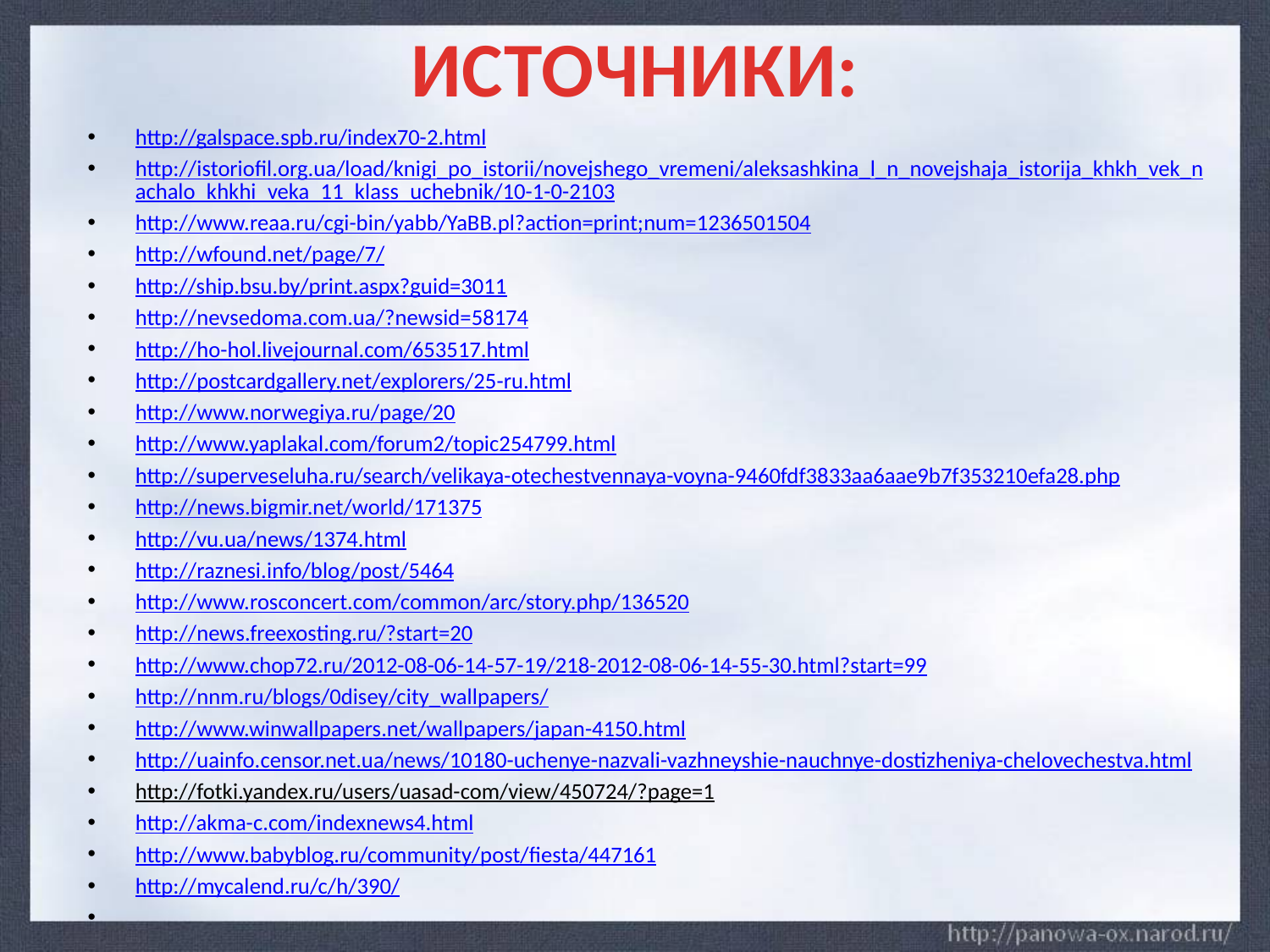

# ИСТОЧНИКИ:
http://galspace.spb.ru/index70-2.html
http://istoriofil.org.ua/load/knigi_po_istorii/novejshego_vremeni/aleksashkina_l_n_novejshaja_istorija_khkh_vek_nachalo_khkhi_veka_11_klass_uchebnik/10-1-0-2103
http://www.reaa.ru/cgi-bin/yabb/YaBB.pl?action=print;num=1236501504
http://wfound.net/page/7/
http://ship.bsu.by/print.aspx?guid=3011
http://nevsedoma.com.ua/?newsid=58174
http://ho-hol.livejournal.com/653517.html
http://postcardgallery.net/explorers/25-ru.html
http://www.norwegiya.ru/page/20
http://www.yaplakal.com/forum2/topic254799.html
http://superveseluha.ru/search/velikaya-otechestvennaya-voyna-9460fdf3833aa6aae9b7f353210efa28.php
http://news.bigmir.net/world/171375
http://vu.ua/news/1374.html
http://raznesi.info/blog/post/5464
http://www.rosconcert.com/common/arc/story.php/136520
http://news.freexosting.ru/?start=20
http://www.chop72.ru/2012-08-06-14-57-19/218-2012-08-06-14-55-30.html?start=99
http://nnm.ru/blogs/0disey/city_wallpapers/
http://www.winwallpapers.net/wallpapers/japan-4150.html
http://uainfo.censor.net.ua/news/10180-uchenye-nazvali-vazhneyshie-nauchnye-dostizheniya-chelovechestva.html
http://fotki.yandex.ru/users/uasad-com/view/450724/?page=1
http://akma-c.com/indexnews4.html
http://www.babyblog.ru/community/post/fiesta/447161
http://mycalend.ru/c/h/390/